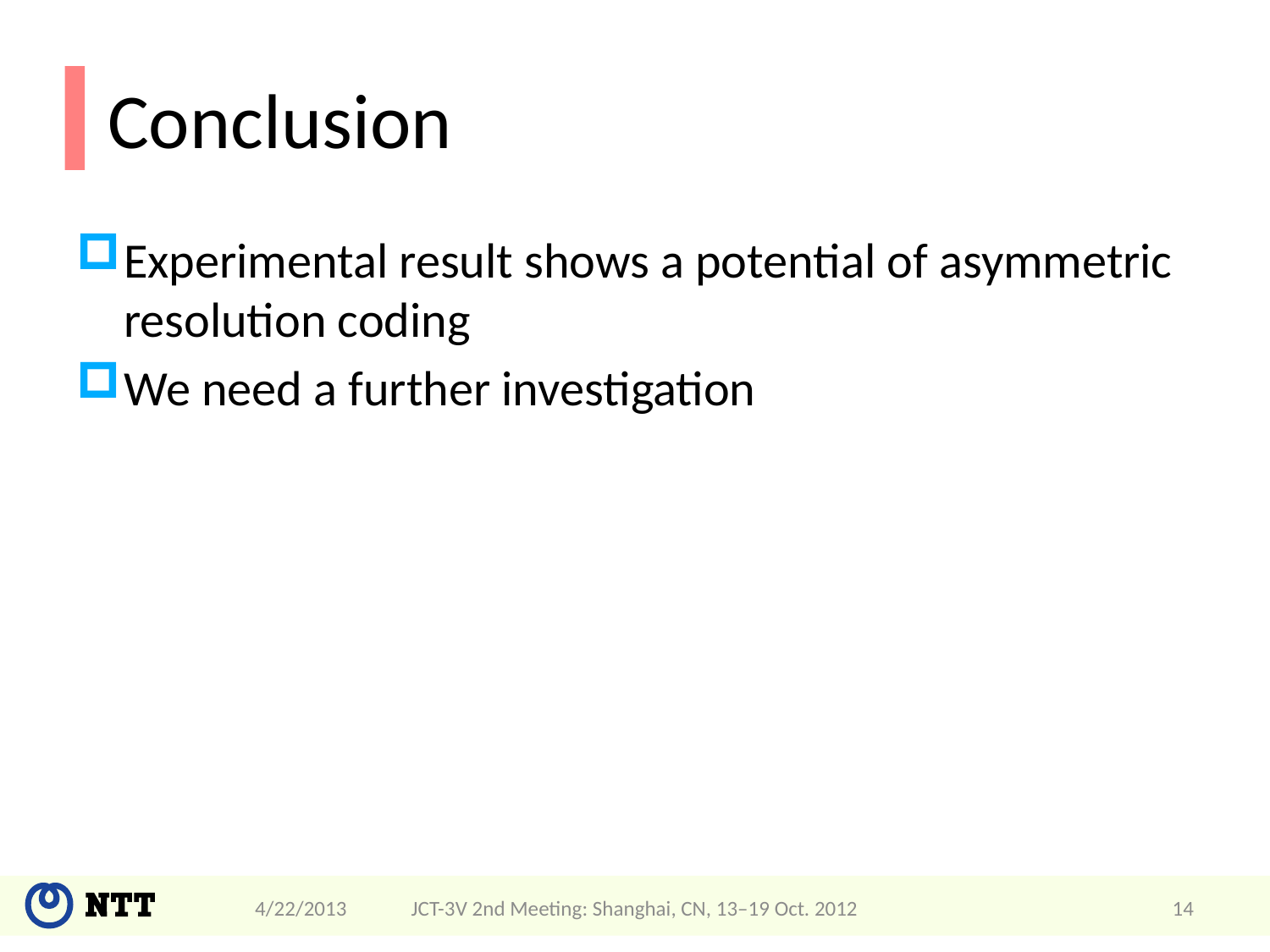

# Conclusion
Experimental result shows a potential of asymmetric resolution coding
We need a further investigation
4/22/2013
JCT-3V 2nd Meeting: Shanghai, CN, 13–19 Oct. 2012
14